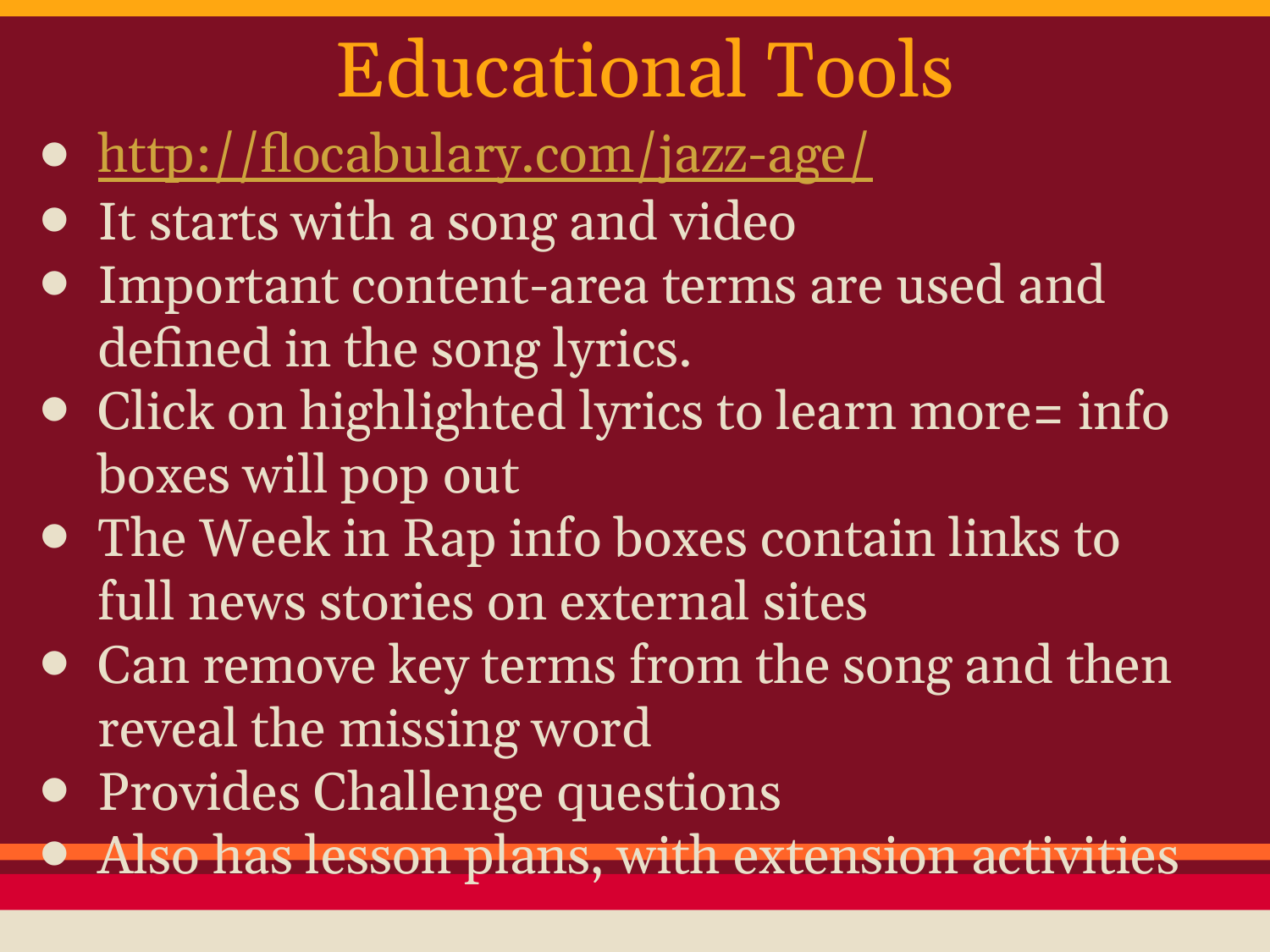

# Educational Tools
http://flocabulary.com/jazz-age/
It starts with a song and video
Important content-area terms are used and defined in the song lyrics.
Click on highlighted lyrics to learn more= info boxes will pop out
The Week in Rap info boxes contain links to full news stories on external sites
Can remove key terms from the song and then reveal the missing word
Provides Challenge questions
Also has lesson plans, with extension activities
Follow their blog to stay up to date